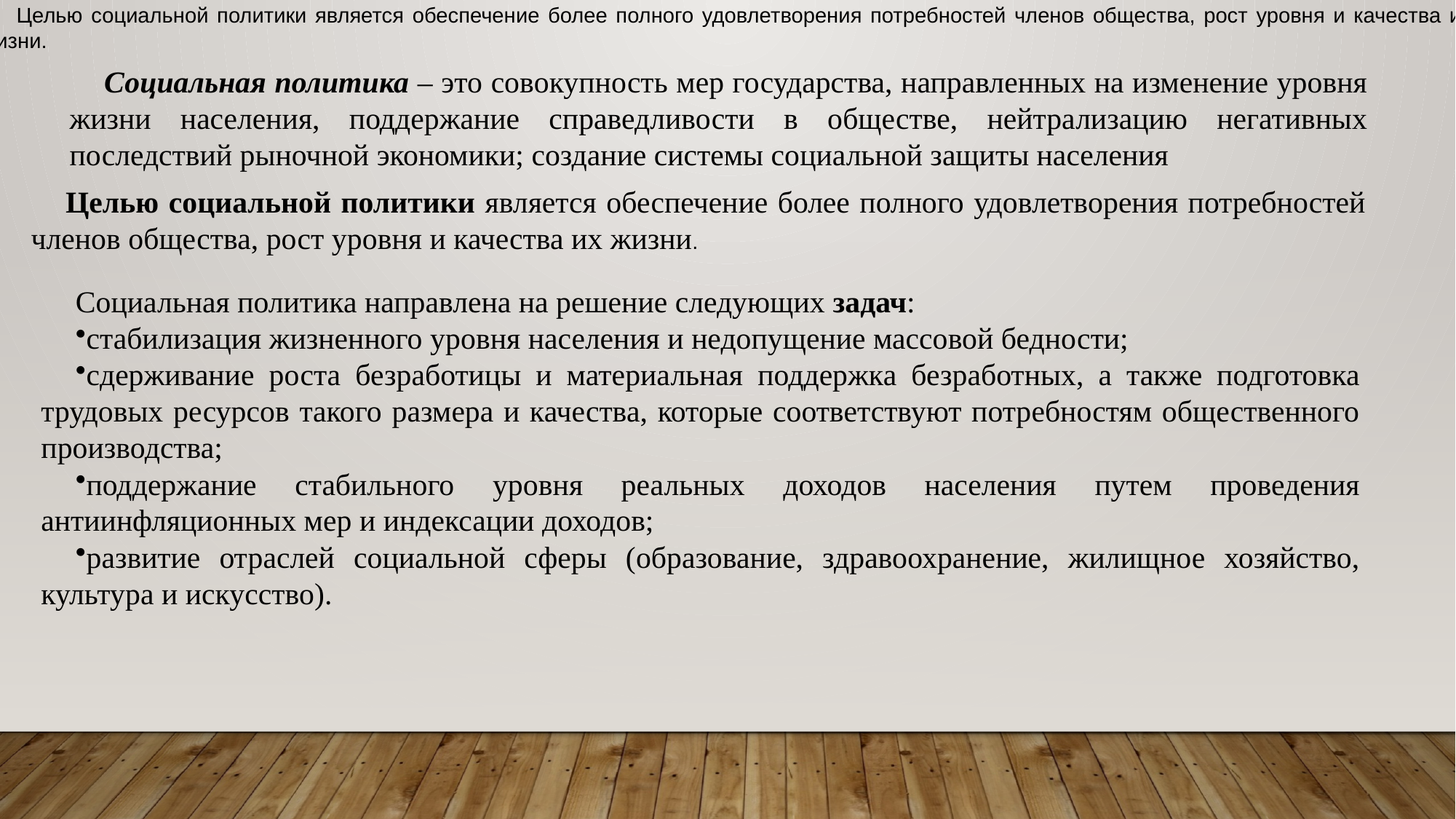

Целью социальной политики является обеспечение более полного удовлетворения потребностей членов общества, рост уровня и качества их жизни.
Социальная политика – это совокупность мер государства, направленных на изменение уровня жизни населения, поддержание справедливости в обществе, нейтрализацию негативных последствий рыночной экономики; создание системы социальной защиты населения
Целью социальной политики является обеспечение более полного удовлетворения потребностей членов общества, рост уровня и качества их жизни.
Социальная политика направлена на решение следующих задач:
стабилизация жизненного уровня населения и недопущение массовой бедности;
сдерживание роста безработицы и материальная поддержка безработных, а также подготовка трудовых ресурсов такого размера и качества, которые соответствуют потребностям общественного производства;
поддержание стабильного уровня реальных доходов населения путем проведения антиинфляционных мер и индексации доходов;
развитие отраслей социальной сферы (образование, здравоохранение, жилищное хозяйство, культура и искусство).